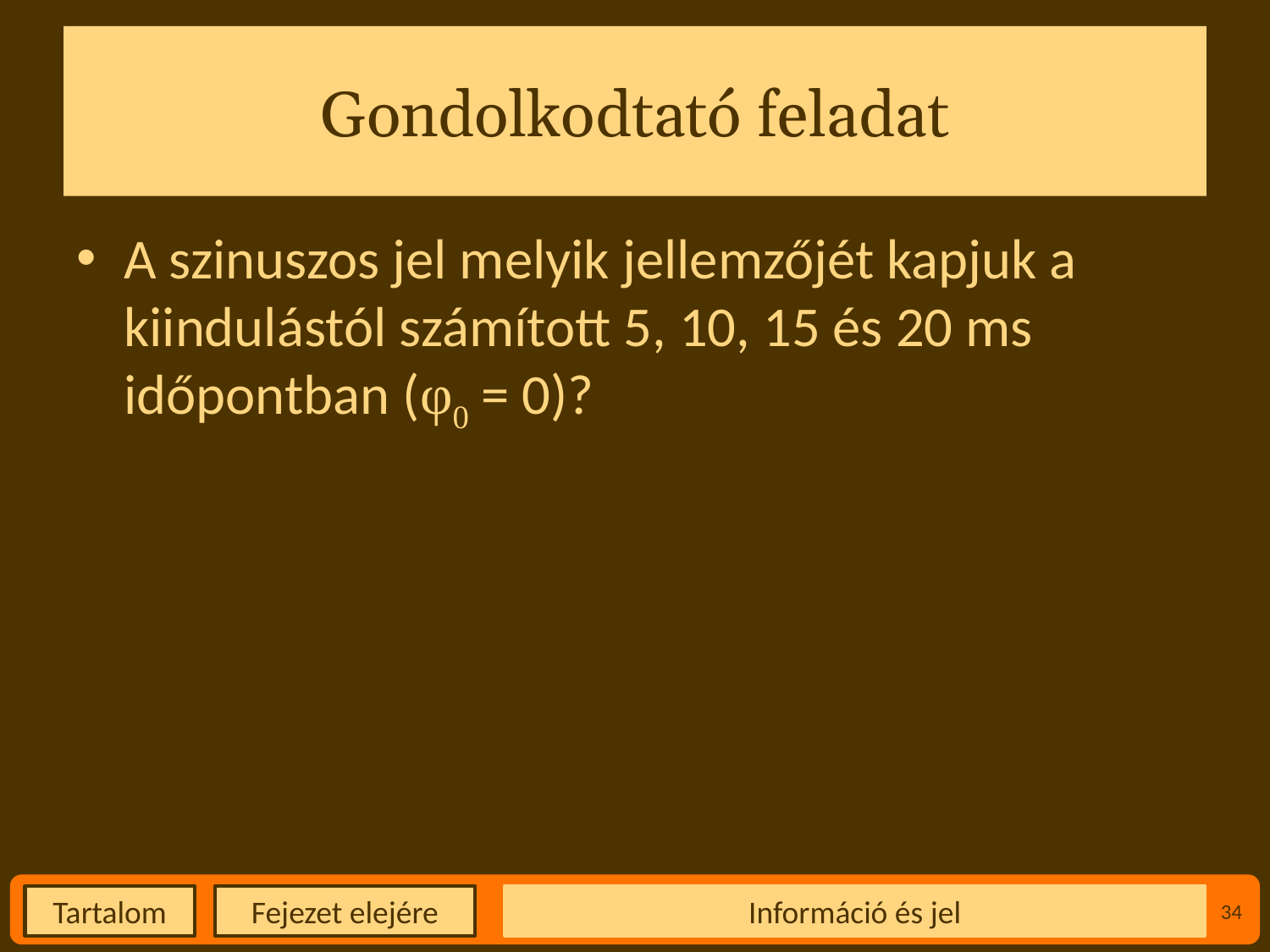

# Gondolkodtató feladat
A szinuszos jel melyik jellemzőjét kapjuk a kiindulástól számított 5, 10, 15 és 20 ms időpontban (φ0 = 0)?
Információ és jel
34
Fejezet elejére